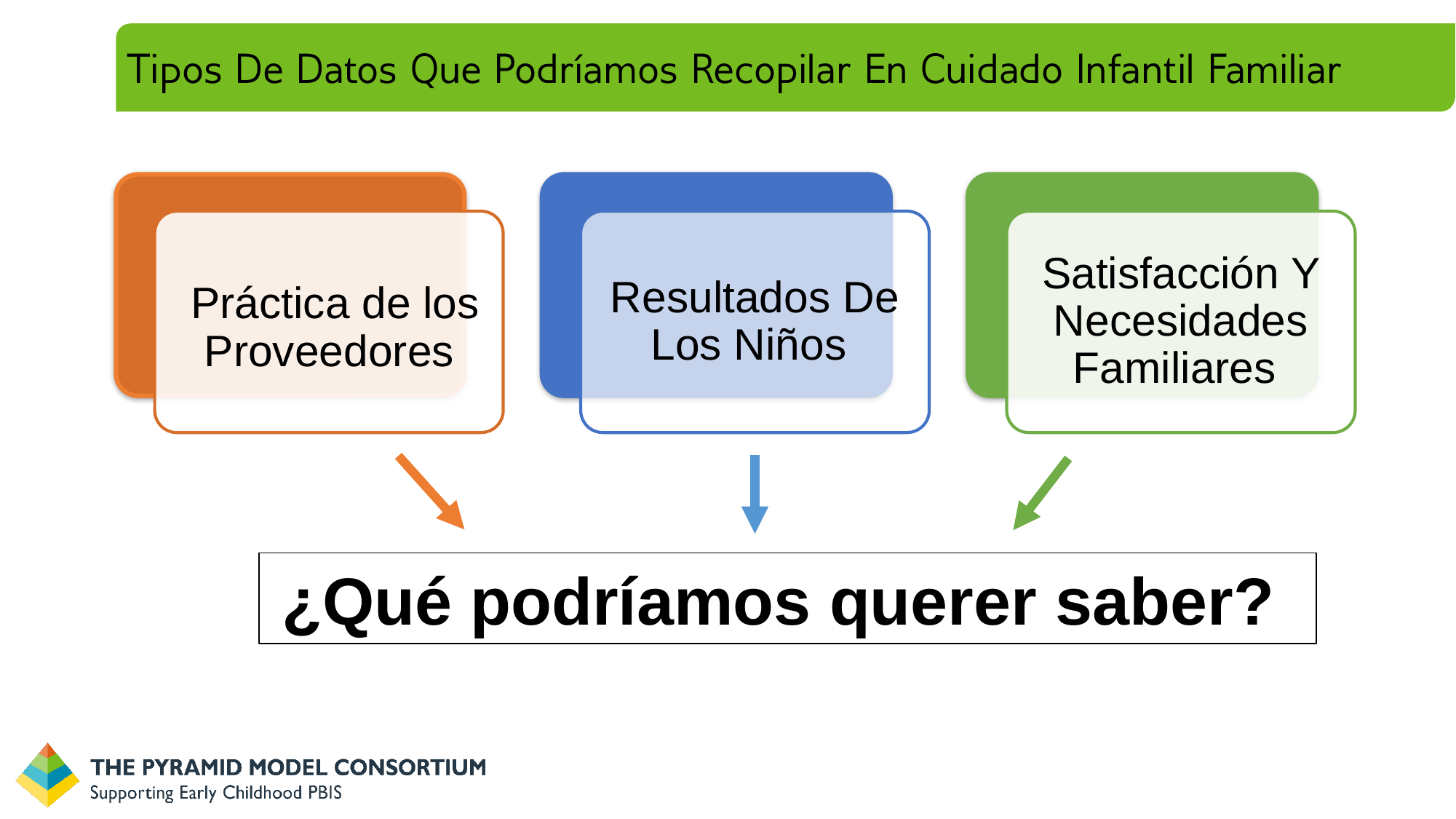

# Tipos De Datos Que Podríamos Recopilar En Cuidado Infantil Familiar

Práctica de los Proveedores
Resultados De Los Niños
Satisfacción Y Necesidades Familiares
¿Qué podríamos querer saber?